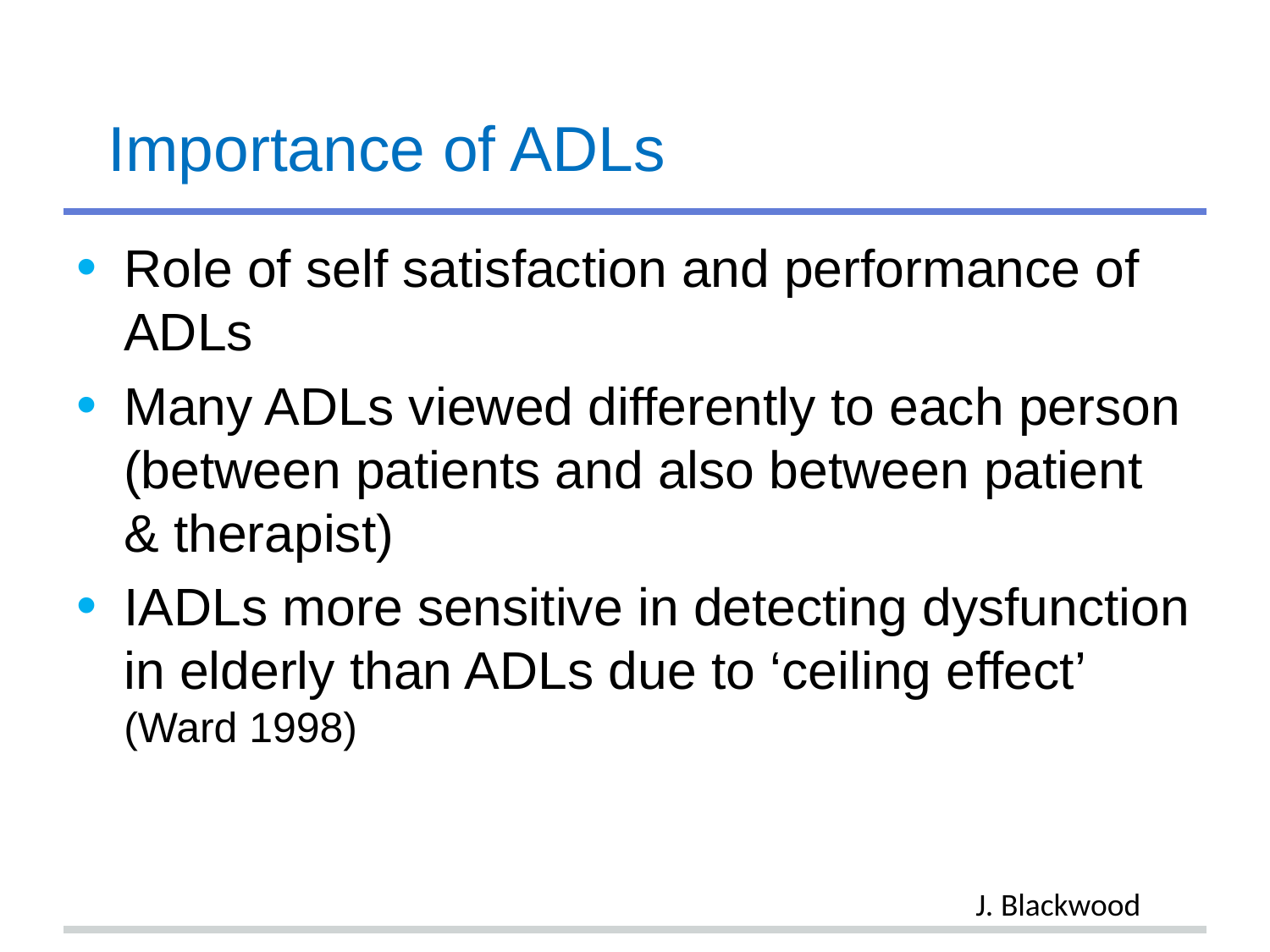

# Importance of ADLs
Role of self satisfaction and performance of ADLs
Many ADLs viewed differently to each person (between patients and also between patient & therapist)
IADLs more sensitive in detecting dysfunction in elderly than ADLs due to ‘ceiling effect’ (Ward 1998)
J. Blackwood